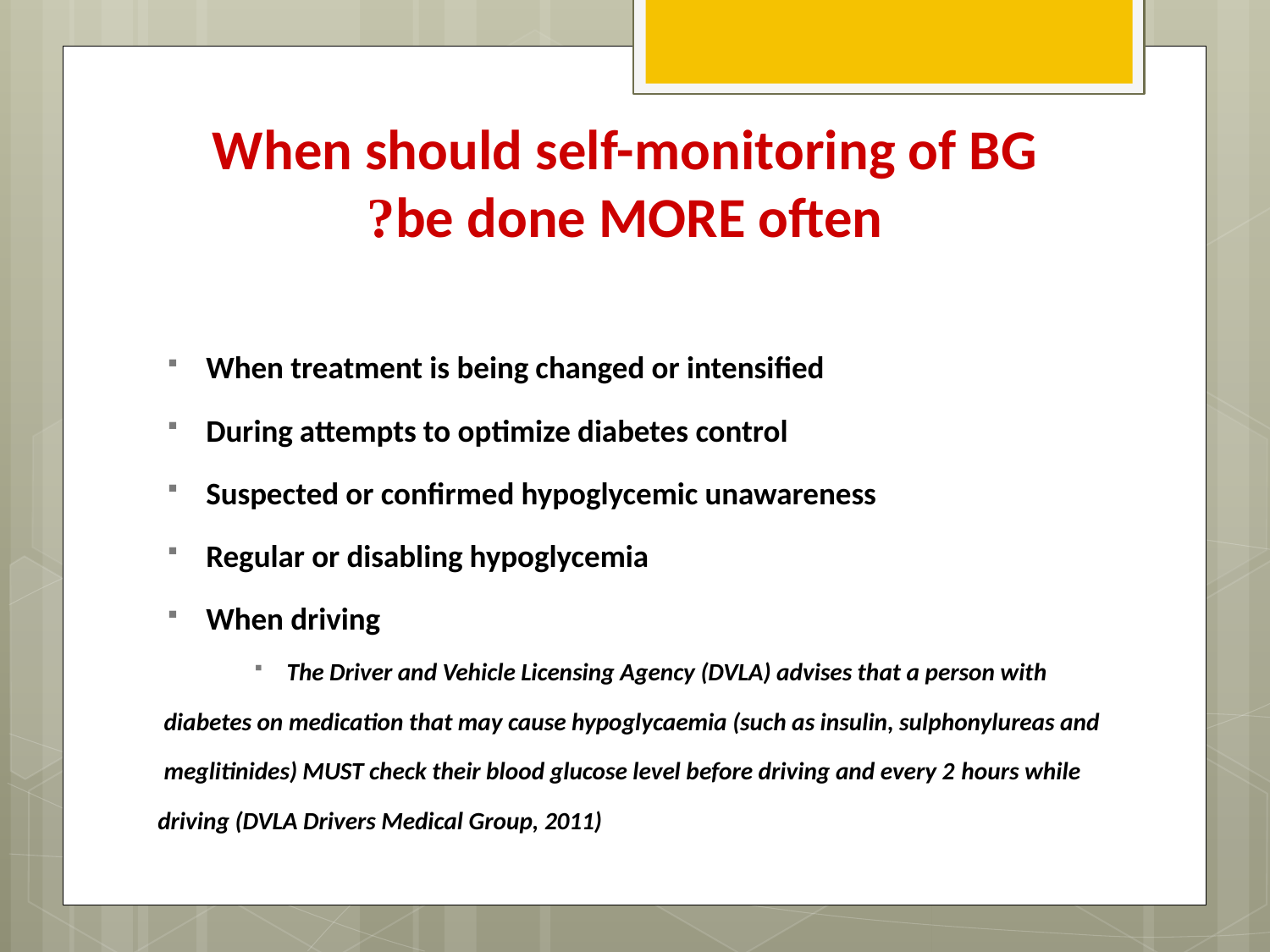

# When should self-monitoring of BG be done MORE often?
When treatment is being changed or intensified
During attempts to optimize diabetes control
Suspected or confirmed hypoglycemic unawareness
Regular or disabling hypoglycemia
When driving
The Driver and Vehicle Licensing Agency (DVLA) advises that a person with
diabetes on medication that may cause hypoglycaemia (such as insulin, sulphonylureas and
meglitinides) MUST check their blood glucose level before driving and every 2 hours while
driving (DVLA Drivers Medical Group, 2011)